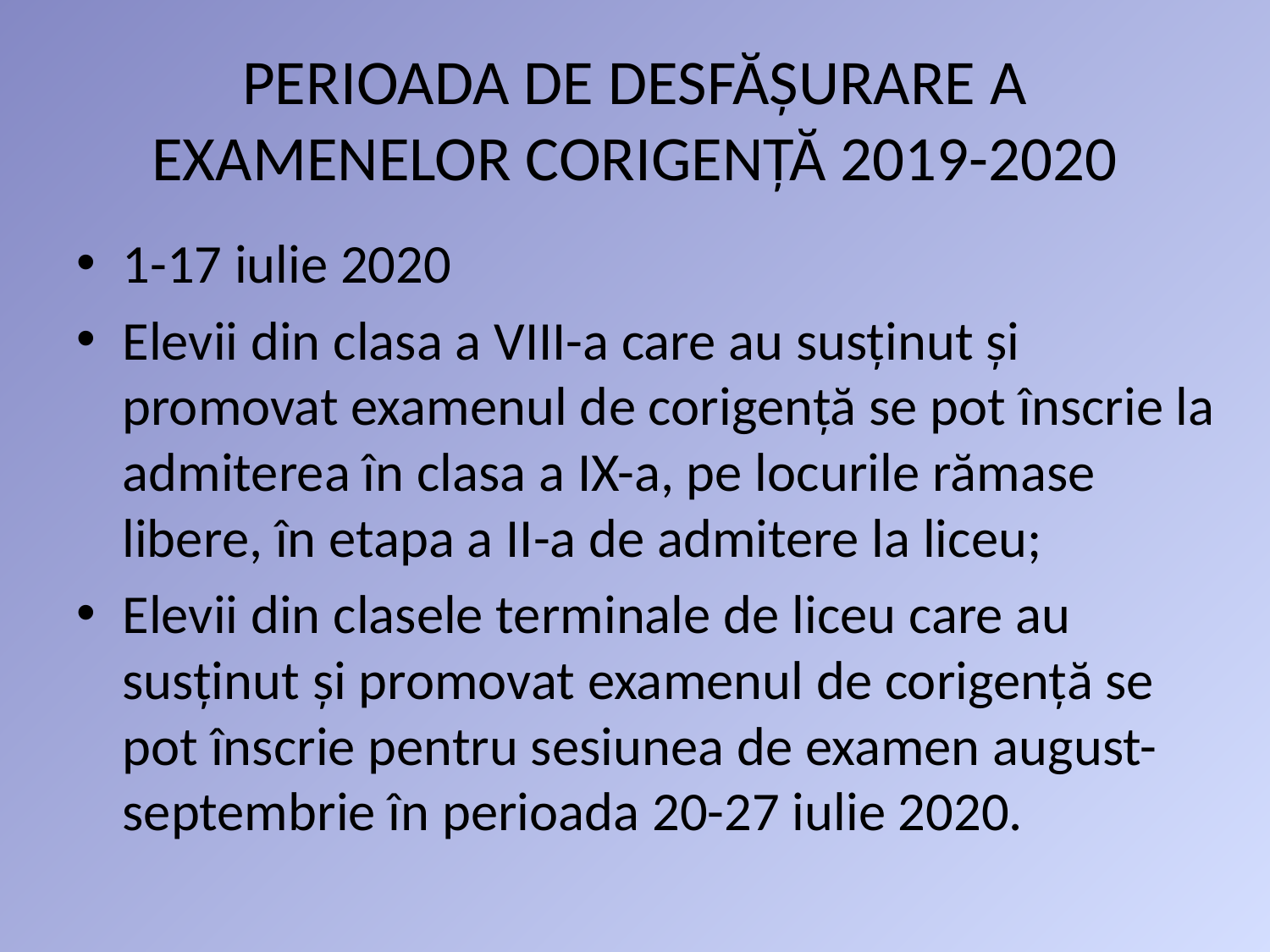

# PERIOADA DE DESFĂȘURARE A EXAMENELOR CORIGENȚĂ 2019-2020
1-17 iulie 2020
Elevii din clasa a VIII-a care au susținut și promovat examenul de corigență se pot înscrie la admiterea în clasa a IX-a, pe locurile rămase libere, în etapa a II-a de admitere la liceu;
Elevii din clasele terminale de liceu care au susținut și promovat examenul de corigență se pot înscrie pentru sesiunea de examen august-septembrie în perioada 20-27 iulie 2020.